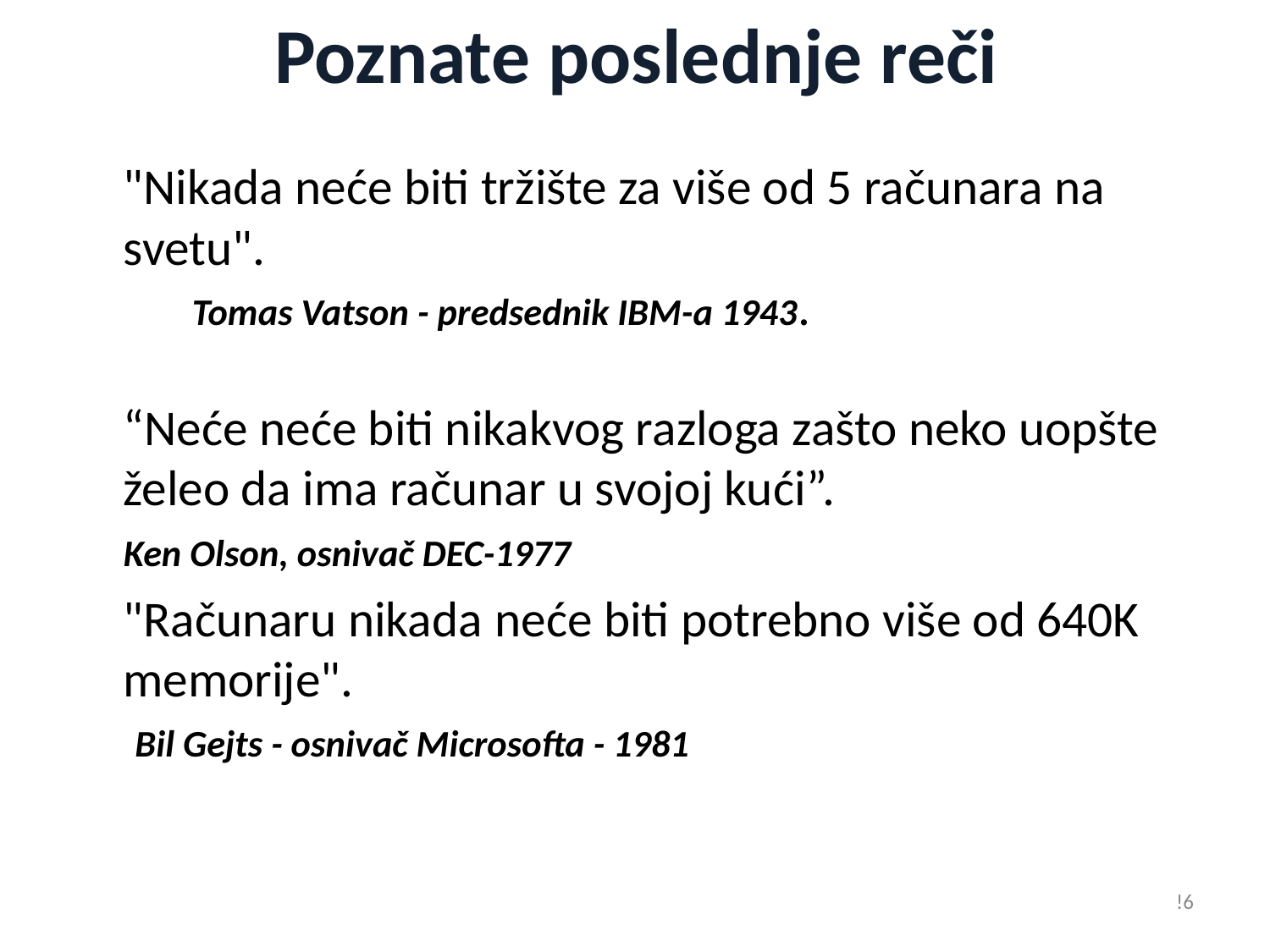

# Poznate poslednje reči
	"Nikada neće biti tržište za više od 5 računara na svetu".
	      Tomas Vatson - predsednik IBM-a 1943.
“Neće neće biti nikakvog razloga zašto neko uopšte želeo da ima računar u svojoj kući”.
			Ken Olson, osnivač DEC-1977
	"Računaru nikada neće biti potrebno više od 640K memorije".
		 Bil Gejts - osnivač Microsofta - 1981
!6